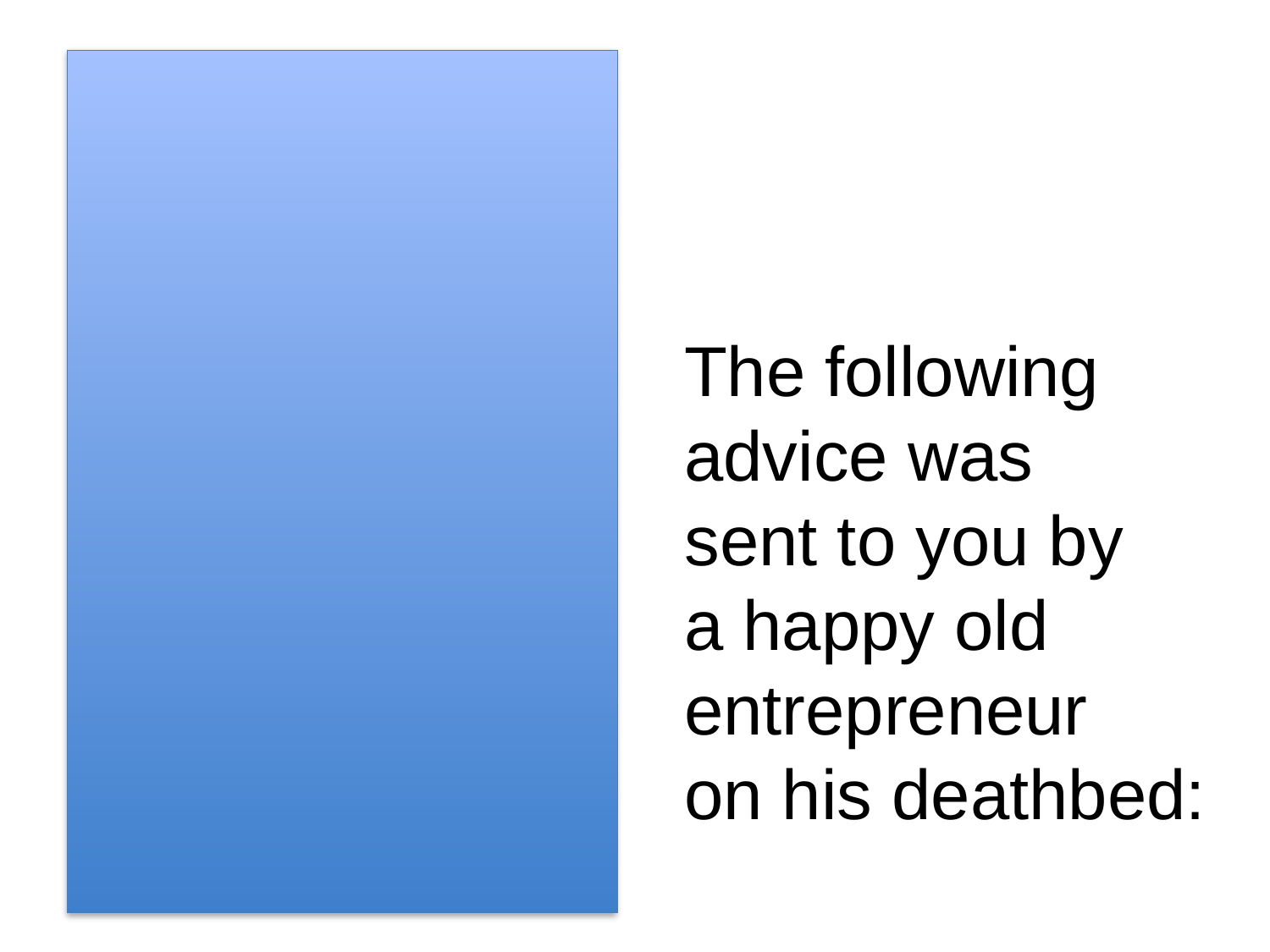

The following advice was   sent to you by   a happy old entrepreneur   on his deathbed: